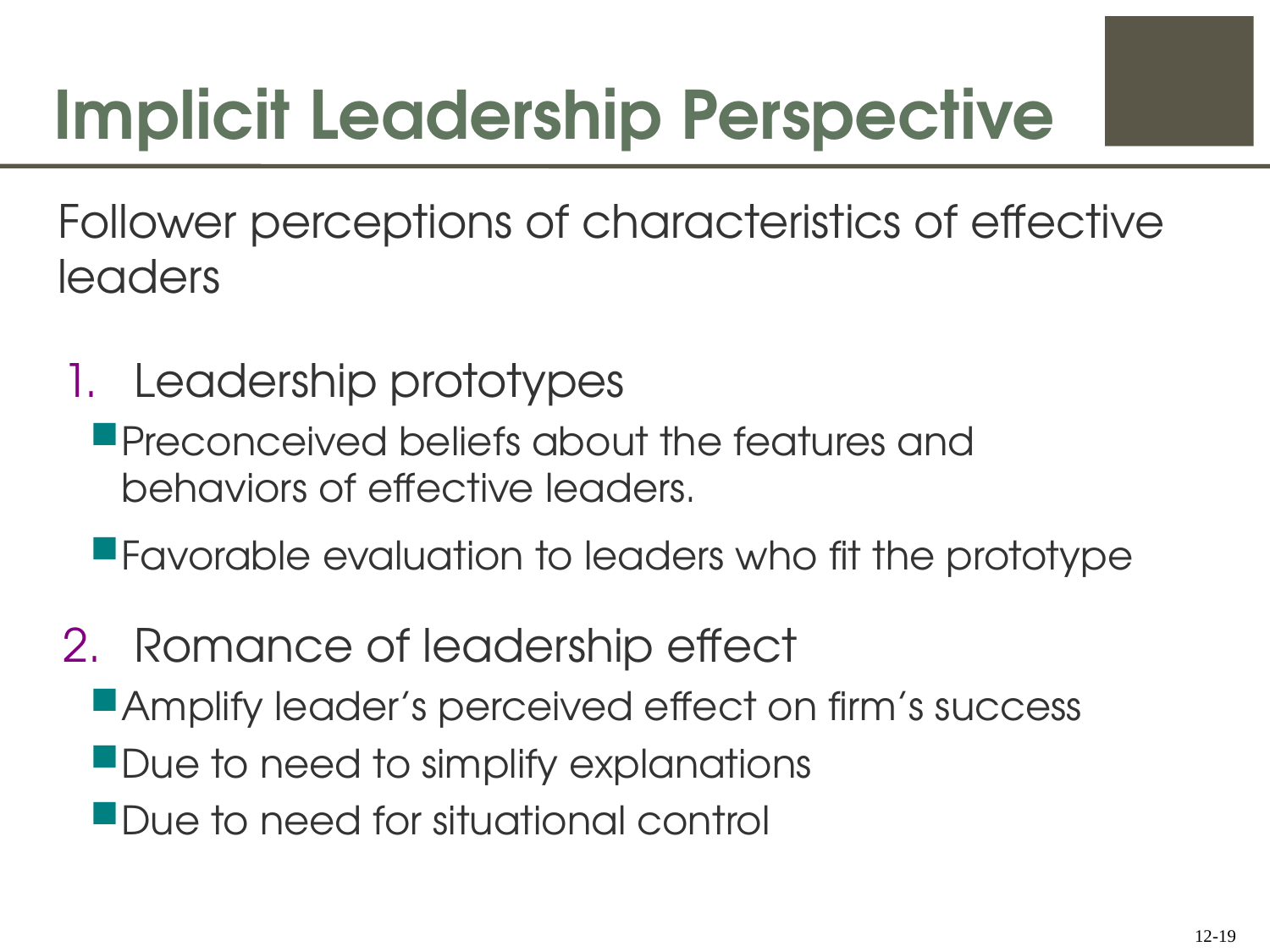

# Implicit Leadership Perspective
Follower perceptions of characteristics of effective leaders
Leadership prototypes
Preconceived beliefs about the features and behaviors of effective leaders.
Favorable evaluation to leaders who fit the prototype
Romance of leadership effect
Amplify leader’s perceived effect on firm’s success
Due to need to simplify explanations
Due to need for situational control